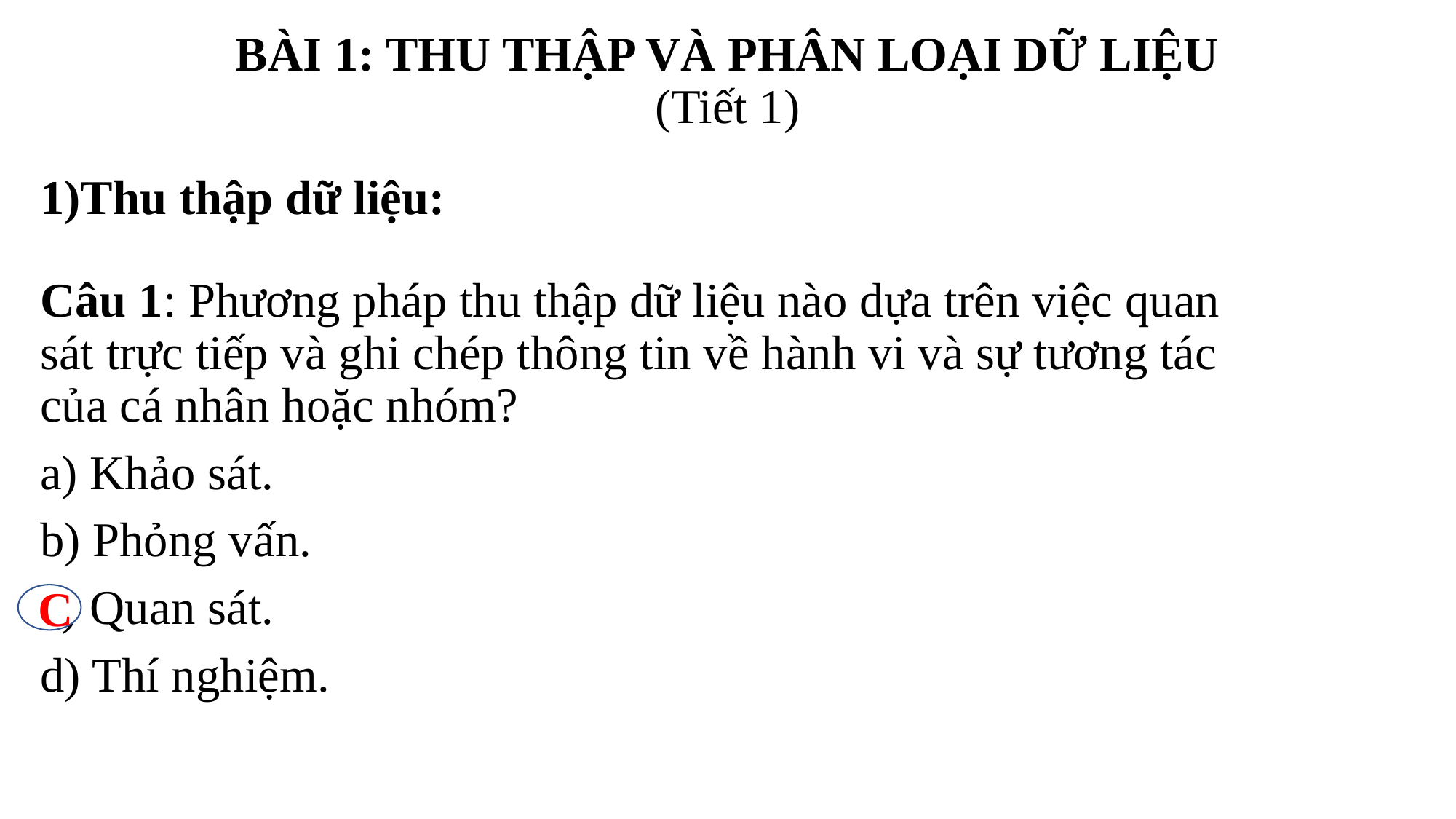

BÀI 1: THU THẬP VÀ PHÂN LOẠI DỮ LIỆU
(Tiết 1)
1)Thu thập dữ liệu:

Câu 1: Phương pháp thu thập dữ liệu nào dựa trên việc quan sát trực tiếp và ghi chép thông tin về hành vi và sự tương tác của cá nhân hoặc nhóm?
a) Khảo sát.
b) Phỏng vấn.
c) Quan sát.
d) Thí nghiệm.

C